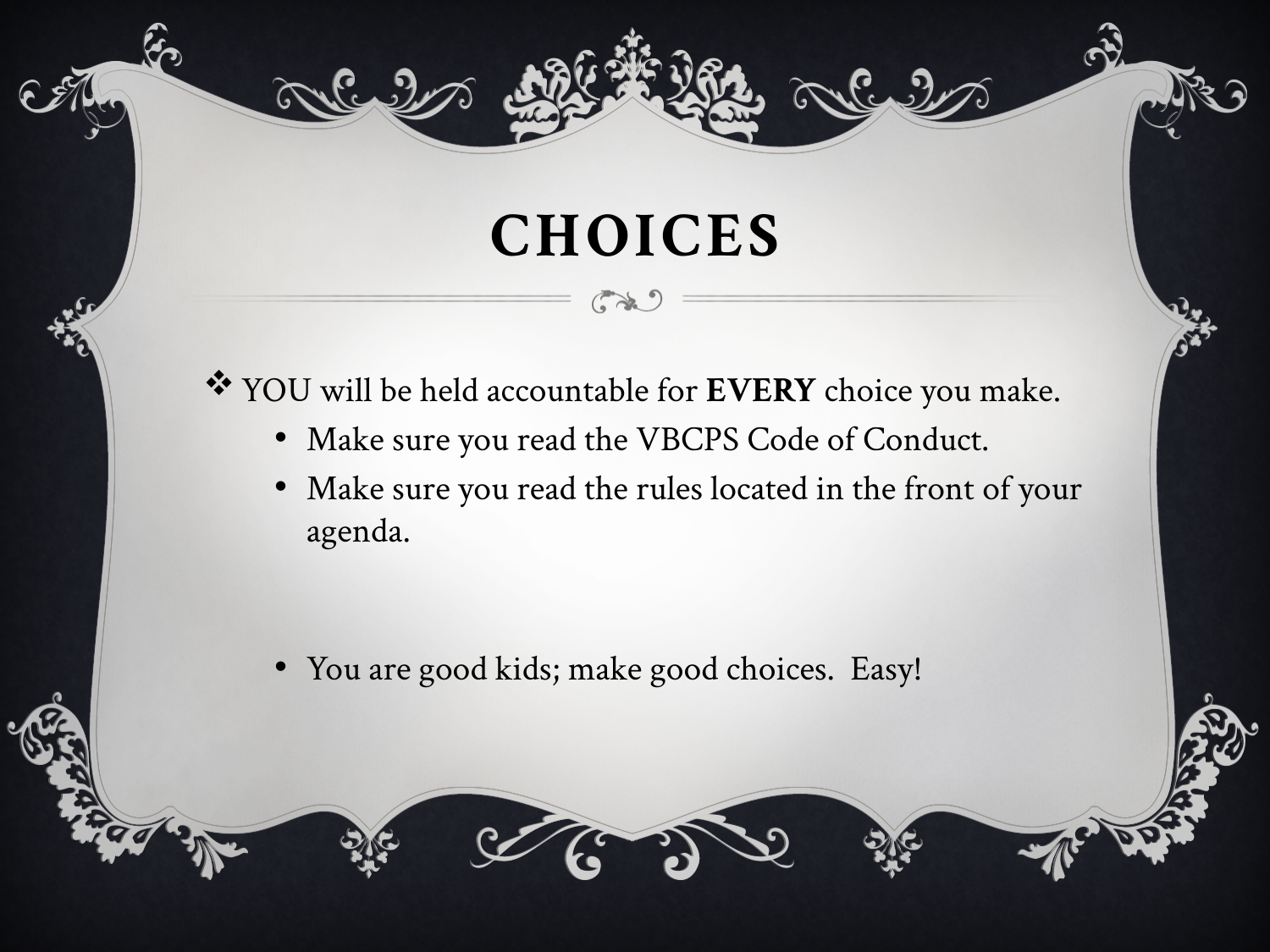

# Choices
YOU will be held accountable for EVERY choice you make.
Make sure you read the VBCPS Code of Conduct.
Make sure you read the rules located in the front of your agenda.

You are good kids; make good choices.  Easy!